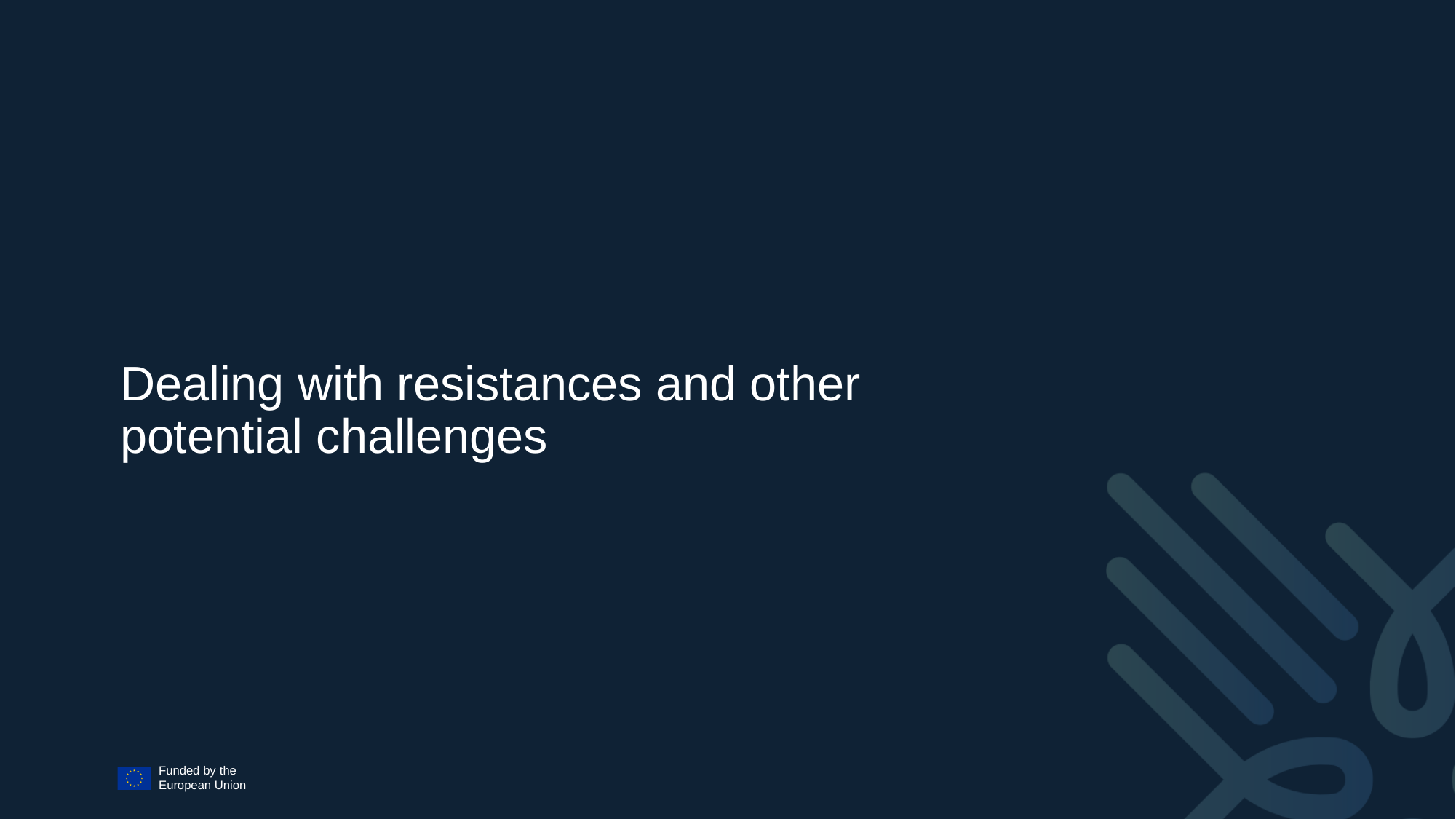

# Dealing with resistances and other potential challenges